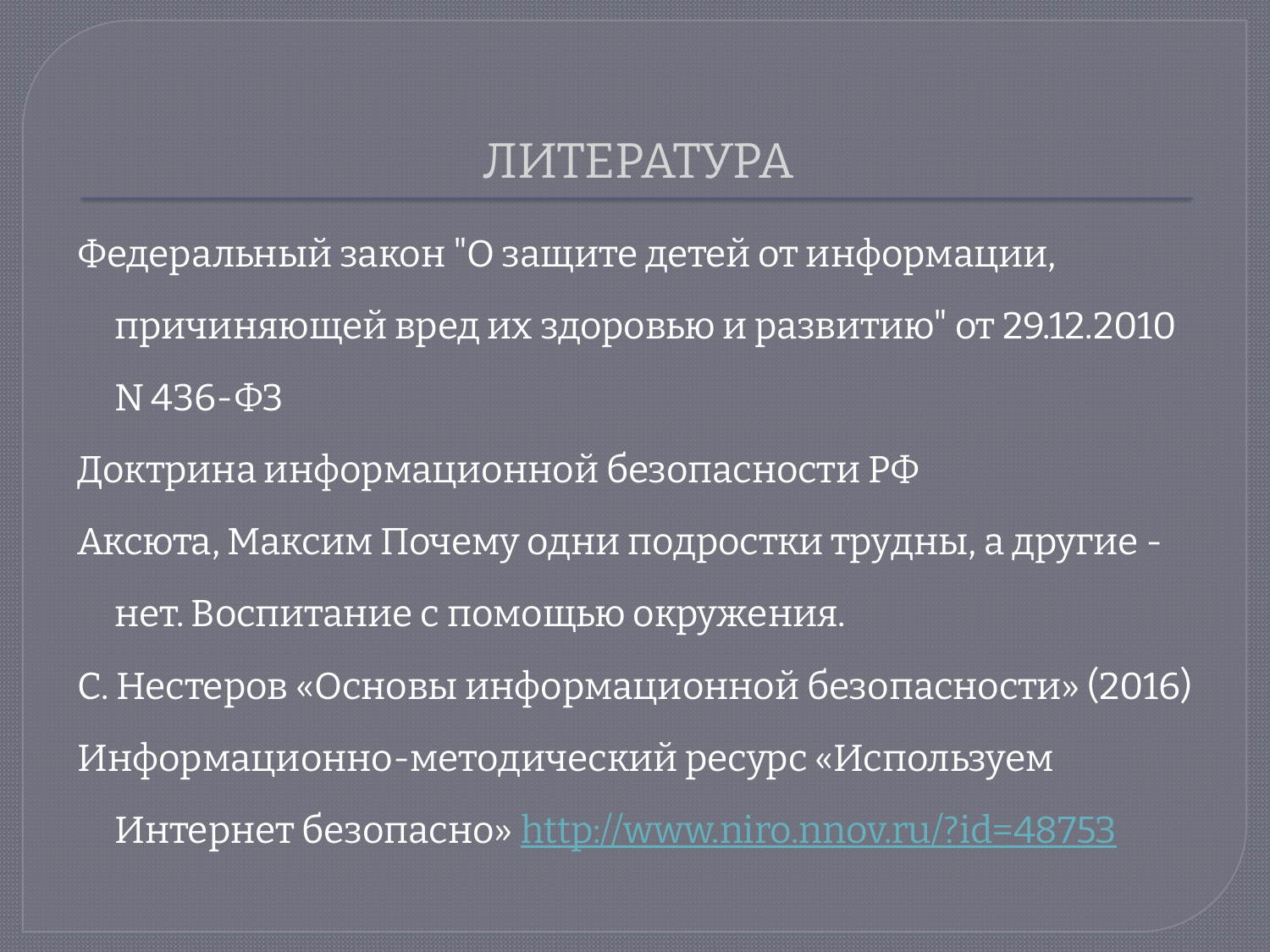

# ЛИТЕРАТУРА
Федеральный закон "О защите детей от информации, причиняющей вред их здоровью и развитию" от 29.12.2010 N 436-ФЗ
Доктрина информационной безопасности РФ
Аксюта, Максим Почему одни подростки трудны, а другие - нет. Воспитание с помощью окружения.
С. Нестеров «Основы информационной безопасности» (2016)
Информационно-методический ресурс «Используем Интернет безопасно» http://www.niro.nnov.ru/?id=48753